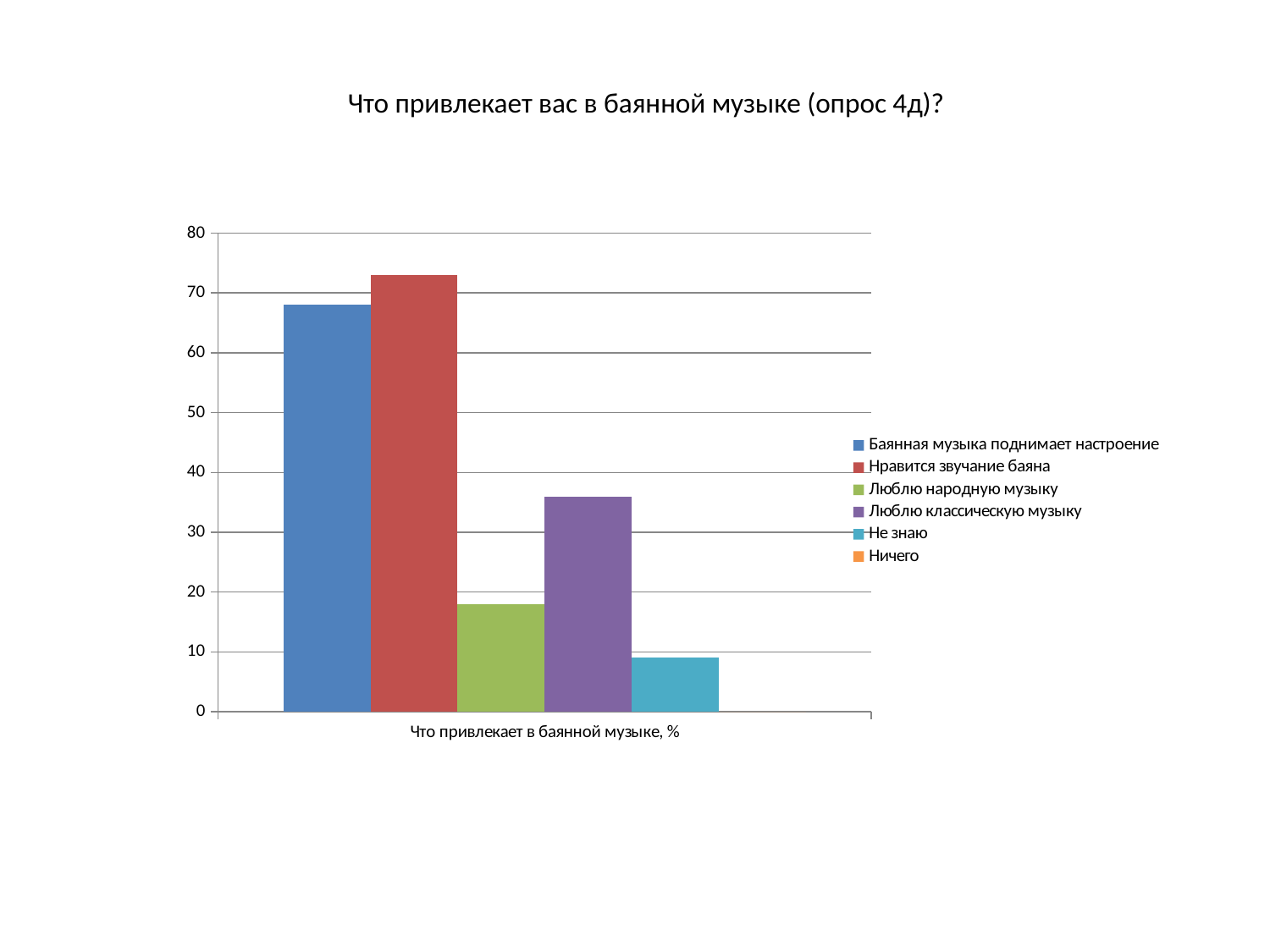

# Что привлекает вас в баянной музыке (опрос 4д)?

### Chart

| Category | Баянная музыка поднимает настроение | Нравится звучание баяна | Люблю народную музыку | Люблю классическую музыку | Не знаю | Ничего |
|---|---|---|---|---|---|---|
| Что привлекает в баянной музыке, % | 68.0 | 73.0 | 18.0 | 36.0 | 9.0 | 0.0 |